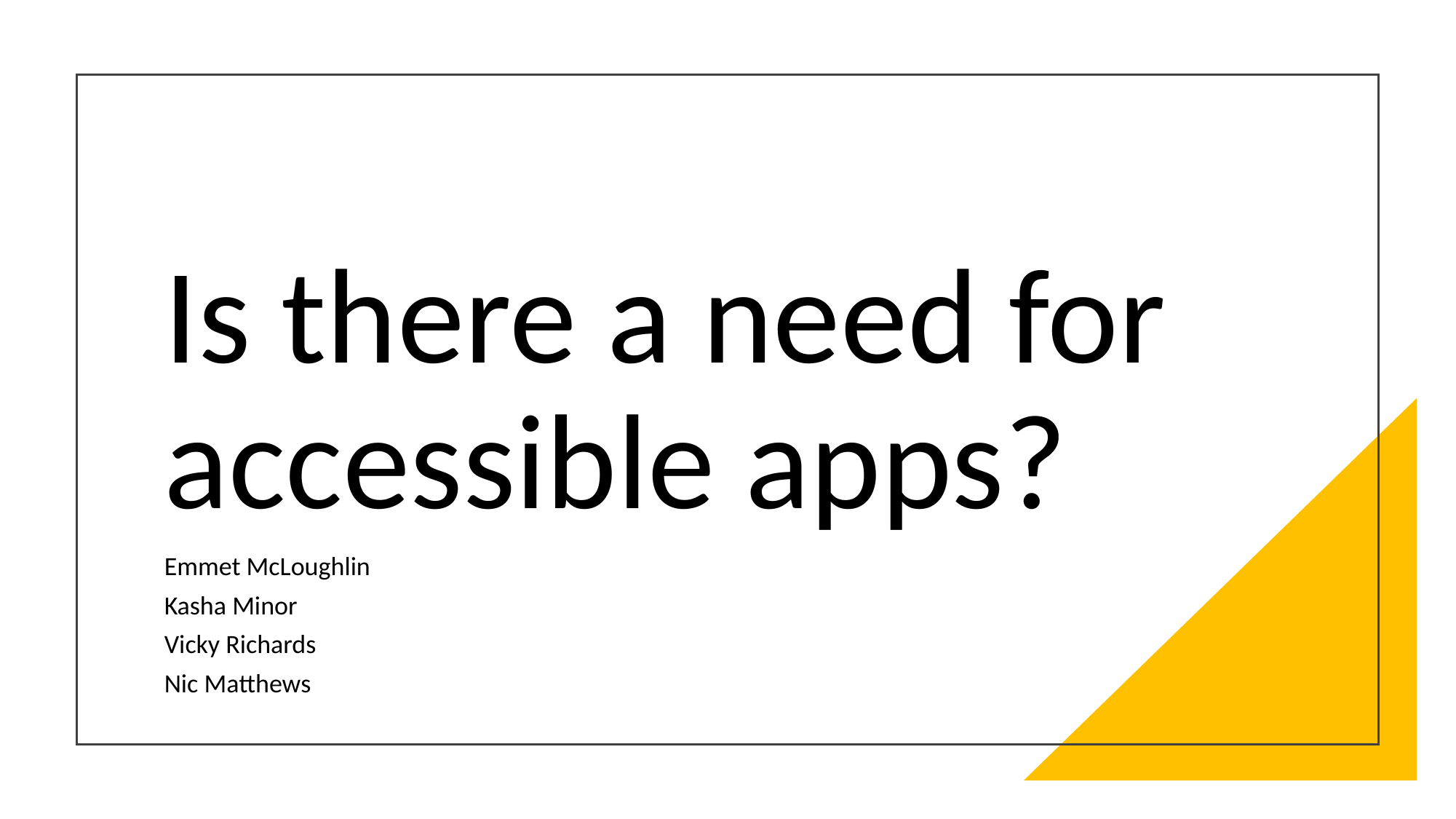

# Is there a need for accessible apps?

Emmet McLoughlin
Kasha Minor
Vicky Richards
Nic Matthews